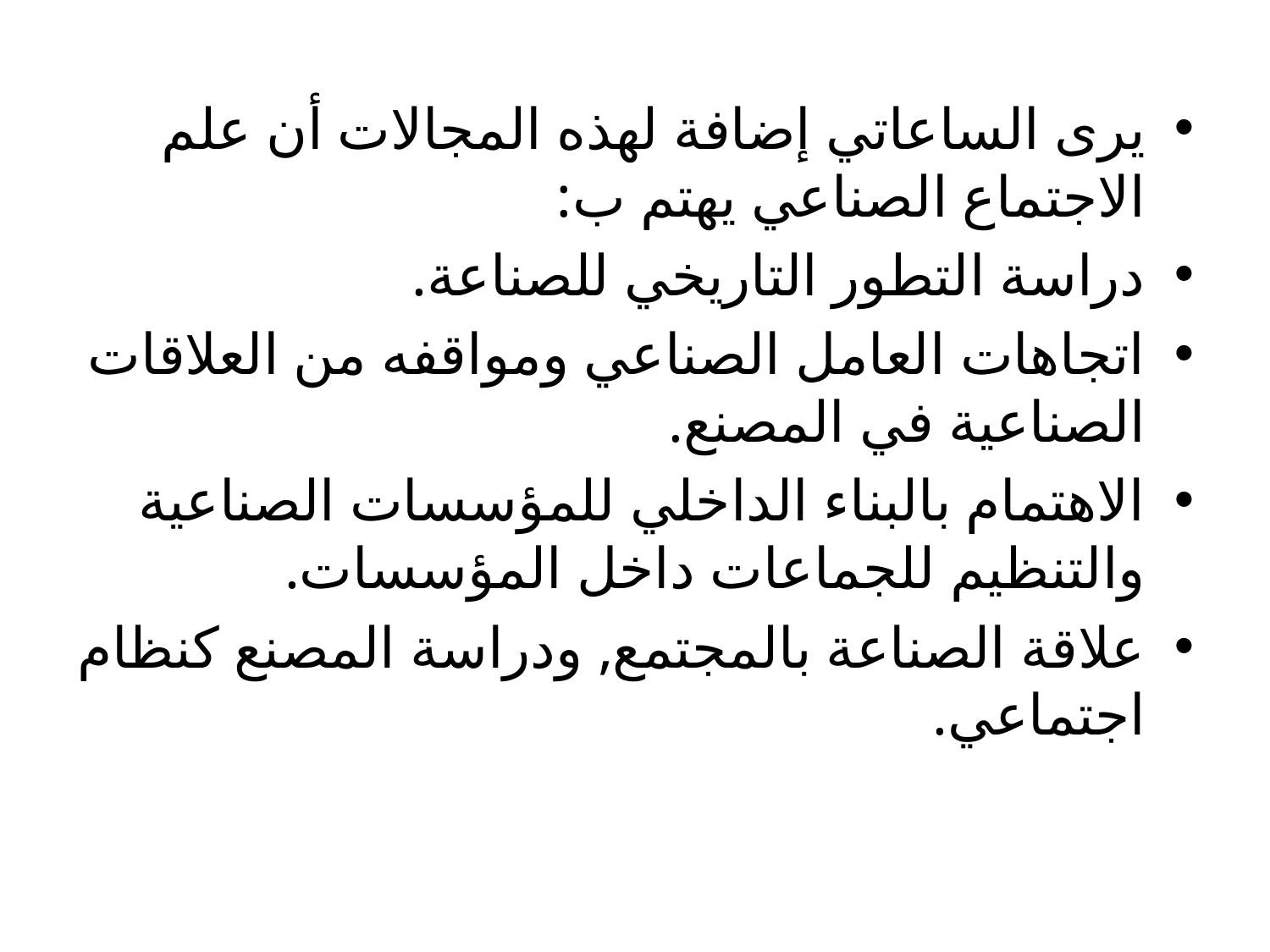

#
يرى الساعاتي إضافة لهذه المجالات أن علم الاجتماع الصناعي يهتم ب:
دراسة التطور التاريخي للصناعة.
اتجاهات العامل الصناعي ومواقفه من العلاقات الصناعية في المصنع.
الاهتمام بالبناء الداخلي للمؤسسات الصناعية والتنظيم للجماعات داخل المؤسسات.
علاقة الصناعة بالمجتمع, ودراسة المصنع كنظام اجتماعي.